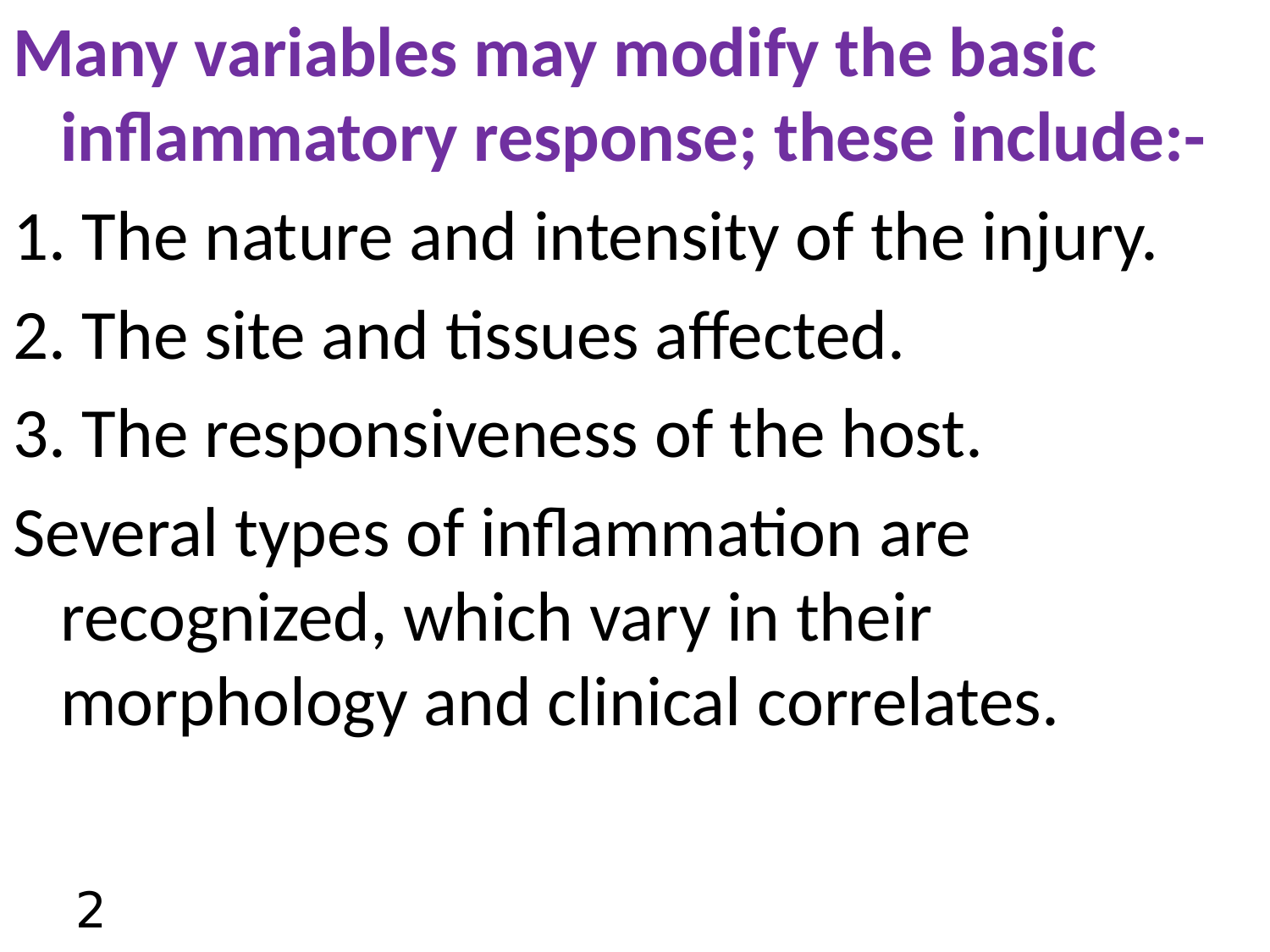

Many variables may modify the basic inflammatory response; these include:-
1. The nature and intensity of the injury.
2. The site and tissues affected.
3. The responsiveness of the host.
Several types of inflammation are recognized, which vary in their morphology and clinical correlates.

2